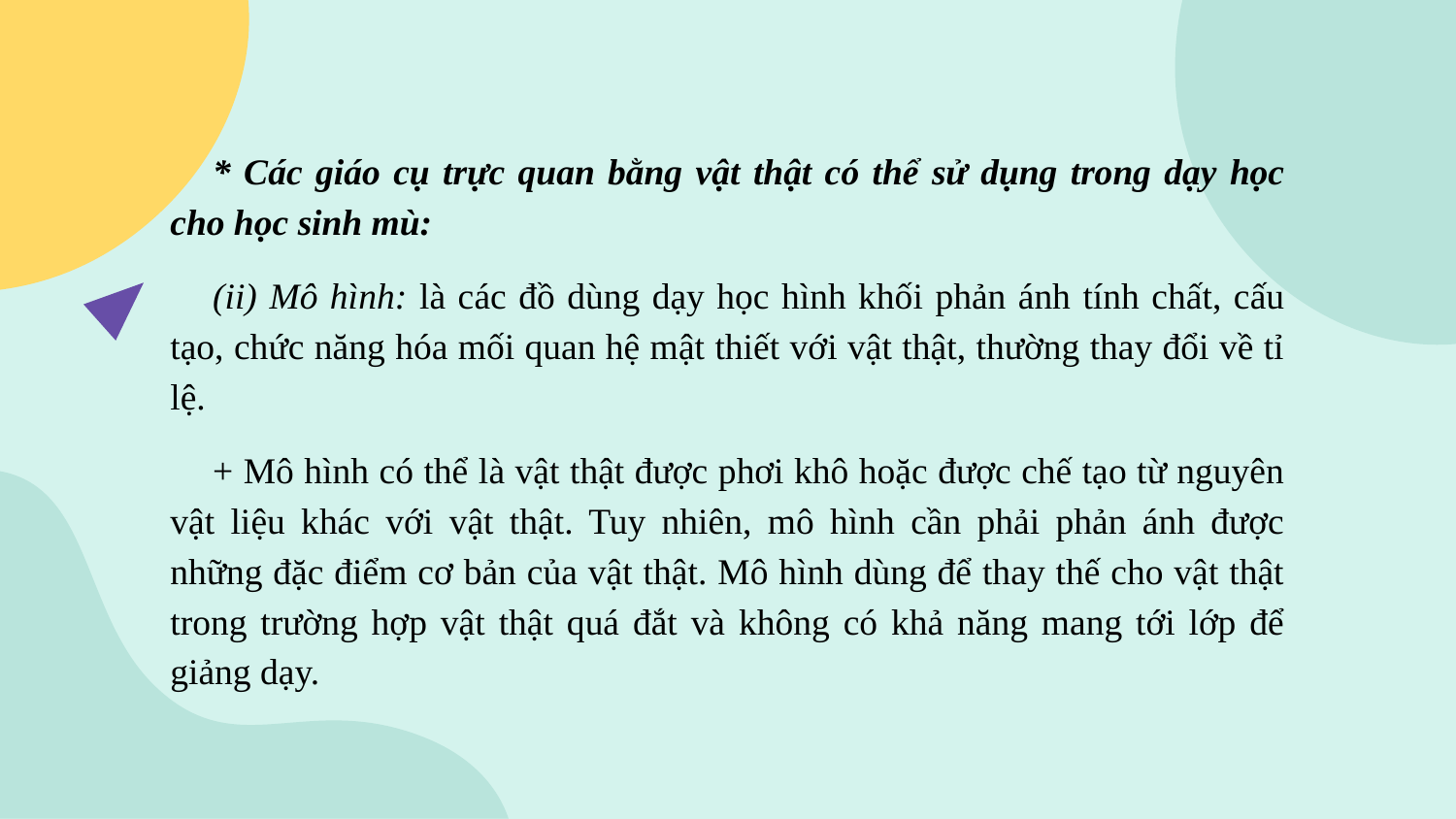

* Các giáo cụ trực quan bằng vật thật có thể sử dụng trong dạy học cho học sinh mù:
(ii) Mô hình: là các đồ dùng dạy học hình khối phản ánh tính chất, cấu tạo, chức năng hóa mối quan hệ mật thiết với vật thật, thường thay đổi về tỉ lệ.
+ Mô hình có thể là vật thật được phơi khô hoặc được chế tạo từ nguyên vật liệu khác với vật thật. Tuy nhiên, mô hình cần phải phản ánh được những đặc điểm cơ bản của vật thật. Mô hình dùng để thay thế cho vật thật trong trường hợp vật thật quá đắt và không có khả năng mang tới lớp để giảng dạy.